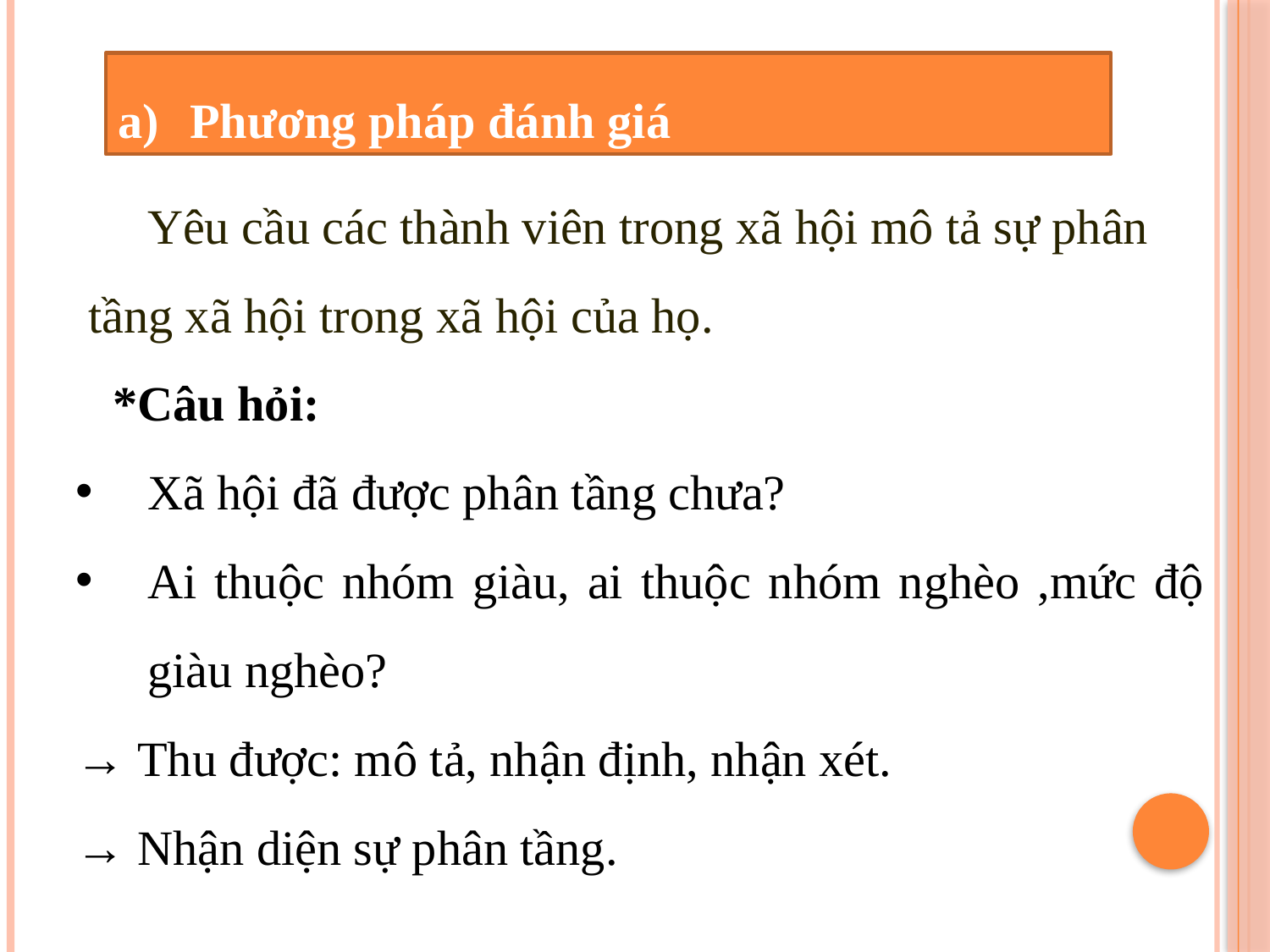

Phương pháp đánh giá
	Yêu cầu các thành viên trong xã hội mô tả sự phân
 tầng xã hội trong xã hội của họ.
   *Câu hỏi:
Xã hội đã được phân tầng chưa?
Ai thuộc nhóm giàu, ai thuộc nhóm nghèo ,mức độ giàu nghèo?
→ Thu được: mô tả, nhận định, nhận xét.
→ Nhận diện sự phân tầng.